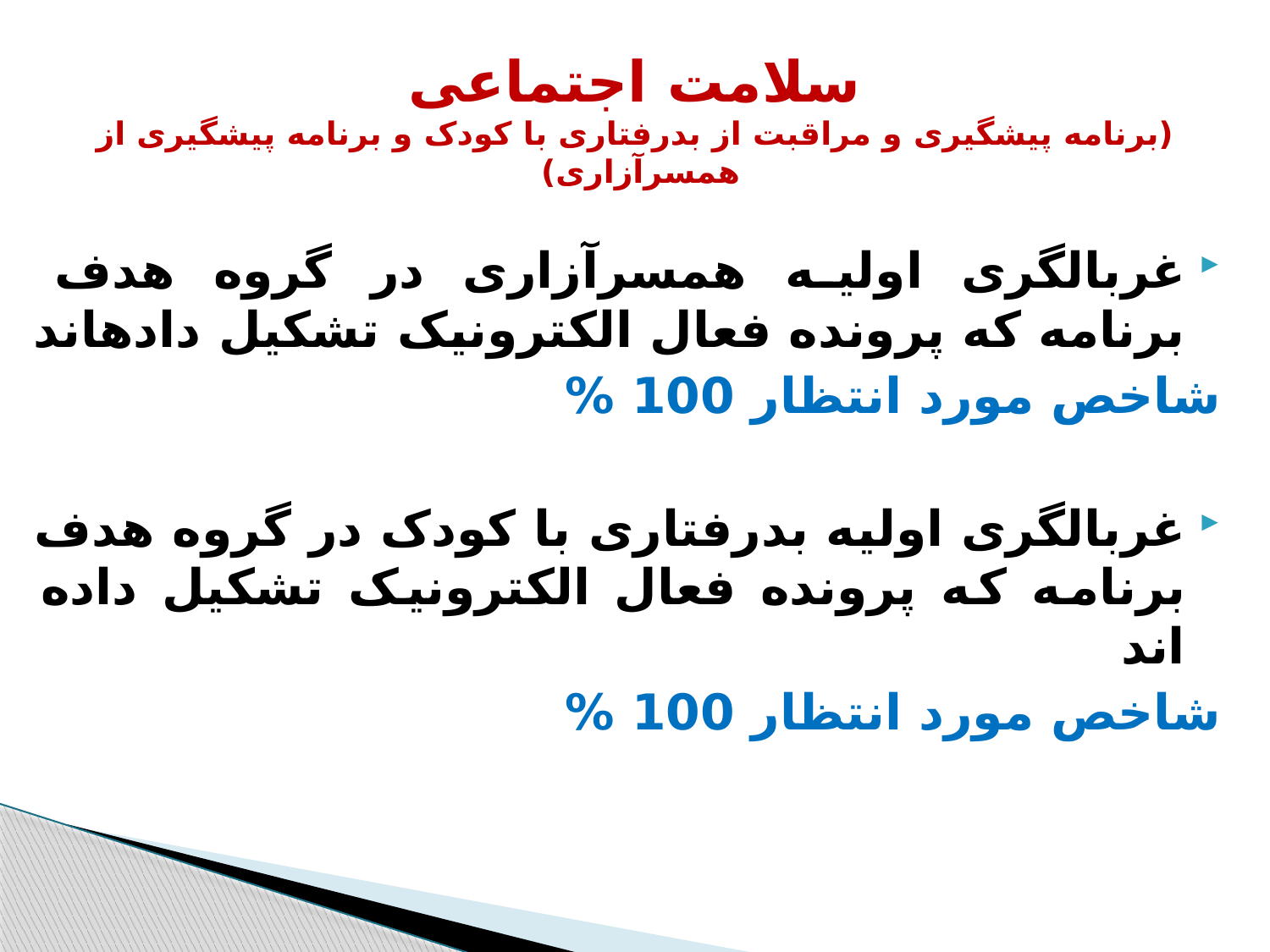

# سلامت اجتماعی (برنامه پیشگیری و مراقبت از بدرفتاری با کودک و برنامه پیشگیری از همسرآزاری)
غربالگری اولیه همسرآزاری در گروه هدف برنامه که پرونده فعال الکترونیک تشکیل داده­اند
شاخص مورد انتظار 100 %

غربالگری اولیه بدرفتاری با کودک در گروه هدف برنامه که پرونده فعال الکترونیک تشکیل داده اند
شاخص مورد انتظار 100 %